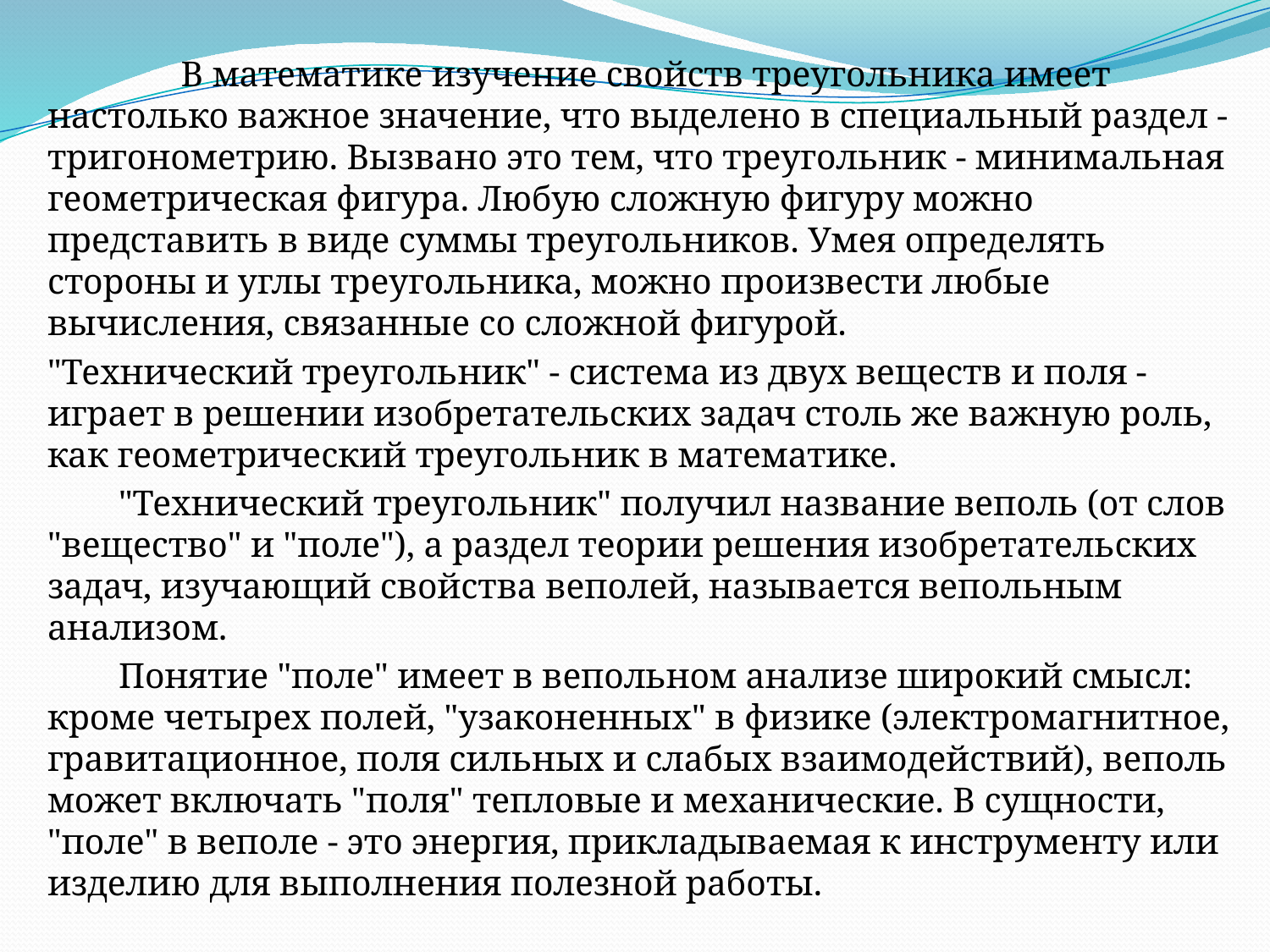

В математике изучение свойств треугольника имеет настолько важное значение, что выделено в специальный раздел - тригонометрию. Вызвано это тем, что треугольник - минимальная геометрическая фигура. Любую сложную фигуру можно представить в виде суммы треугольников. Умея определять стороны и углы треугольника, можно произвести любые вычисления, связанные со сложной фигурой.
"Технический треугольник" - система из двух веществ и поля - играет в решении изобретательских задач столь же важную роль, как геометрический треугольник в математике.
        "Технический треугольник" получил название веполь (от слов "вещество" и "поле"), а раздел теории решения изобретательских задач, изучающий свойства веполей, называется вепольным анализом.
        Понятие "поле" имеет в вепольном анализе широкий смысл: кроме четырех полей, "узаконенных" в физике (электромагнитное, гравитационное, поля сильных и слабых взаимодействий), веполь может включать "поля" тепловые и механические. В сущности, "поле" в веполе - это энергия, прикладываемая к инструменту или изделию для выполнения полезной работы.